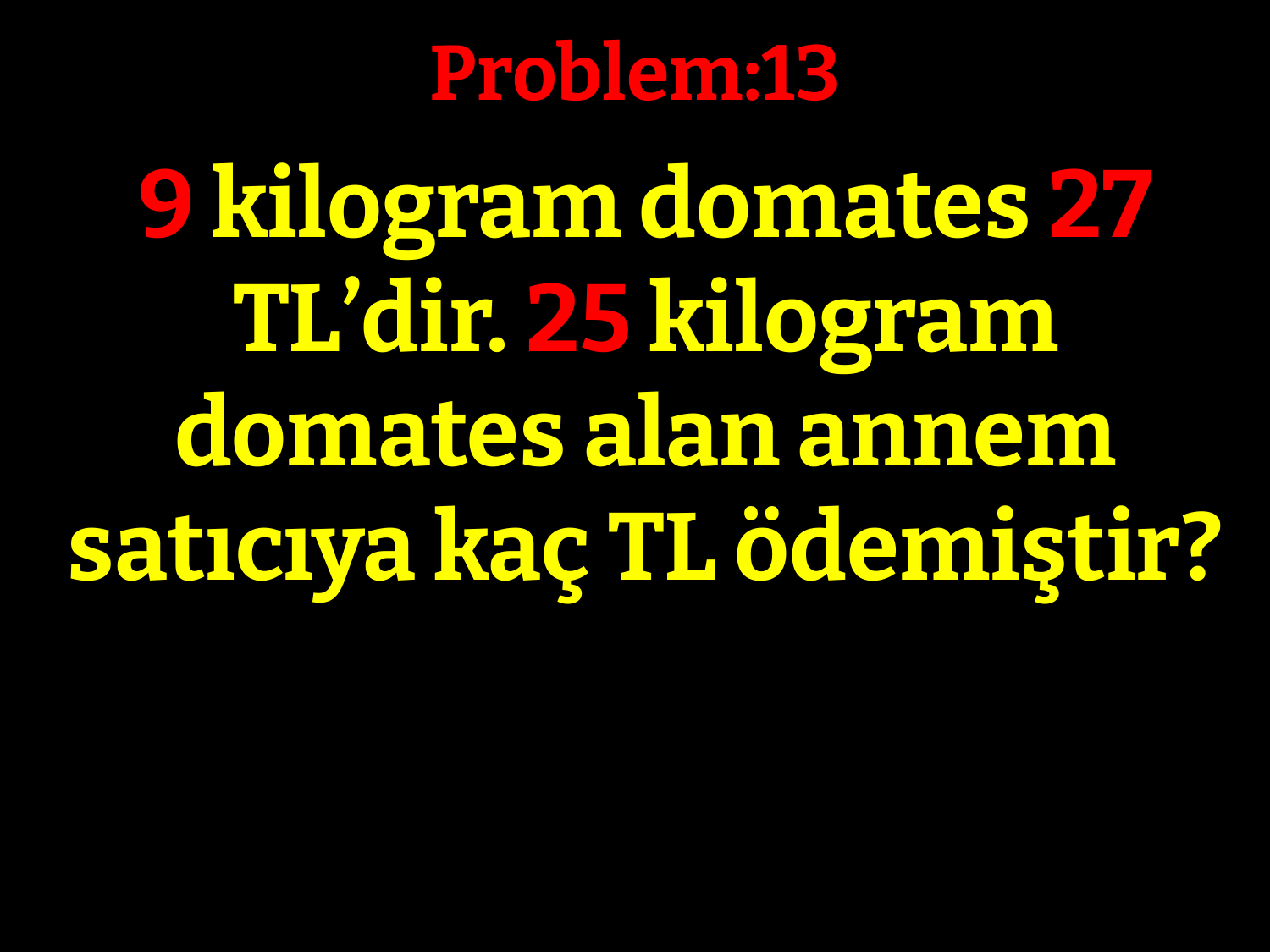

Problem:13
9 kilogram domates 27 TL’dir. 25 kilogram domates alan annem satıcıya kaç TL ödemiştir?
#